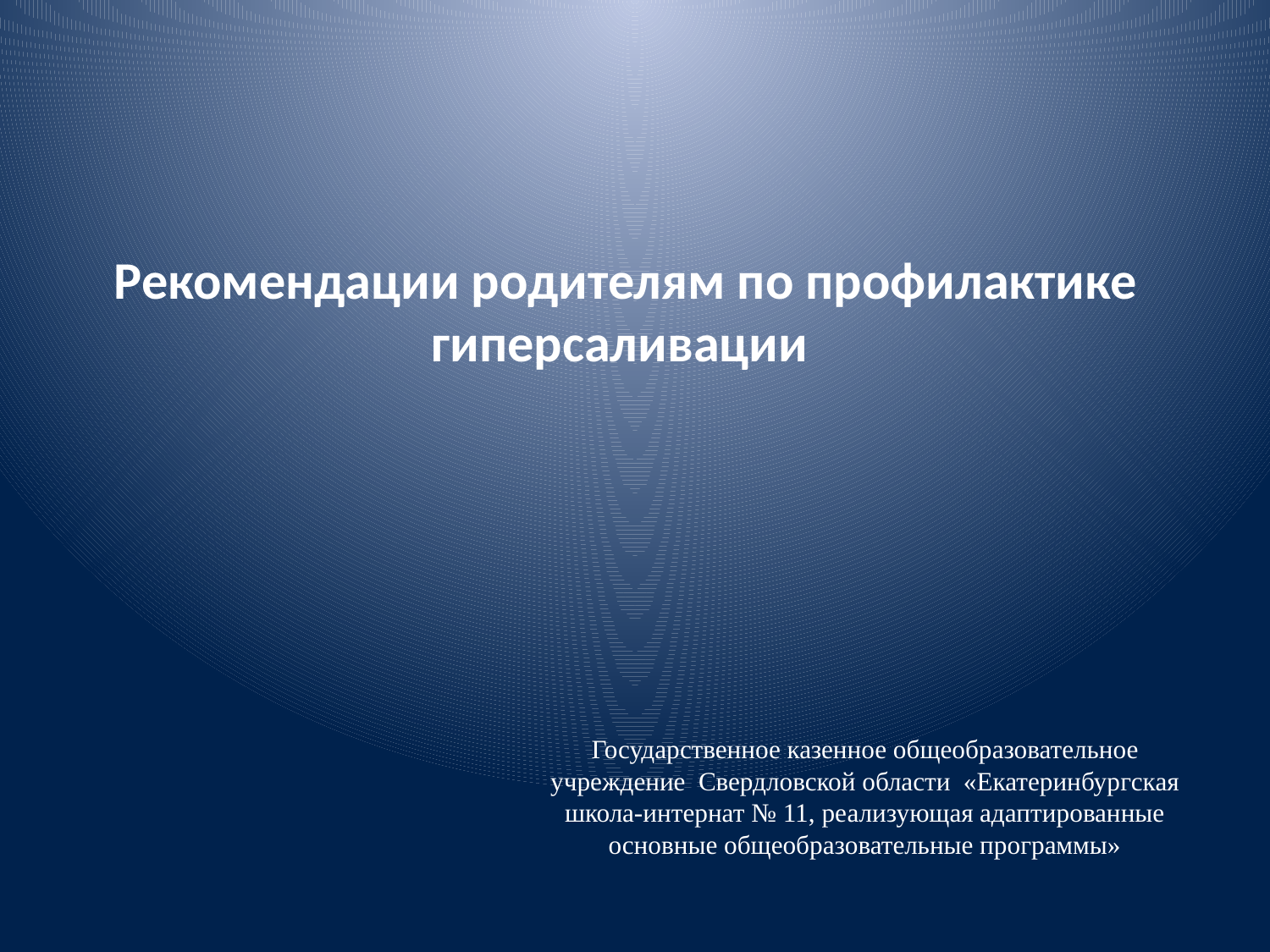

# Рекомендации родителям по профилактике гиперсаливации
Государственное казенное общеобразовательное учреждение  Свердловской области  «Екатеринбургская школа-интернат № 11, реализующая адаптированные основные общеобразовательные программы»